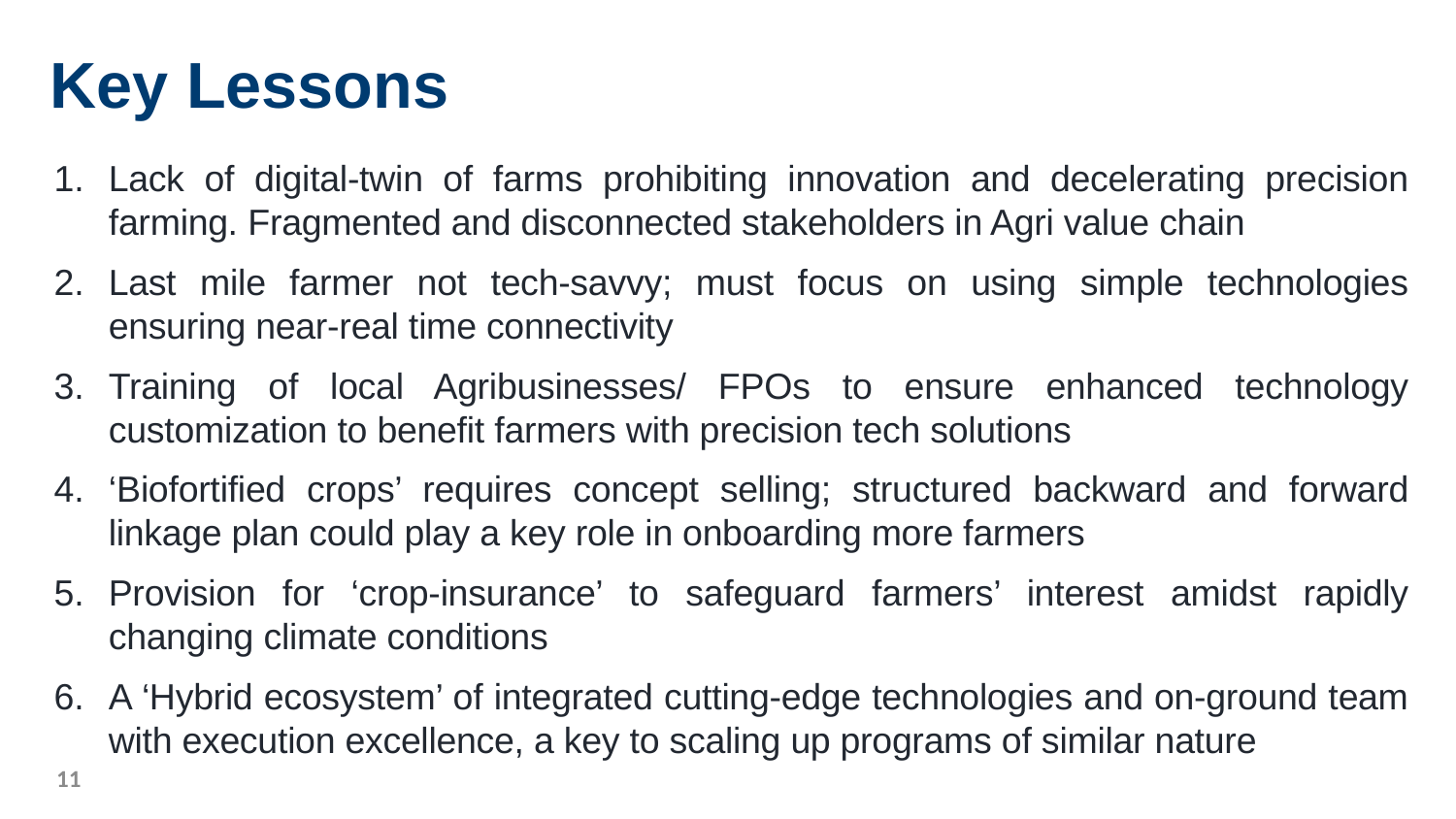

Key Lessons
Lack of digital-twin of farms prohibiting innovation and decelerating precision farming. Fragmented and disconnected stakeholders in Agri value chain
Last mile farmer not tech-savvy; must focus on using simple technologies ensuring near-real time connectivity
Training of local Agribusinesses/ FPOs to ensure enhanced technology customization to benefit farmers with precision tech solutions
‘Biofortified crops’ requires concept selling; structured backward and forward linkage plan could play a key role in onboarding more farmers
Provision for ‘crop-insurance’ to safeguard farmers’ interest amidst rapidly changing climate conditions
A ‘Hybrid ecosystem’ of integrated cutting-edge technologies and on-ground team with execution excellence, a key to scaling up programs of similar nature

11
11